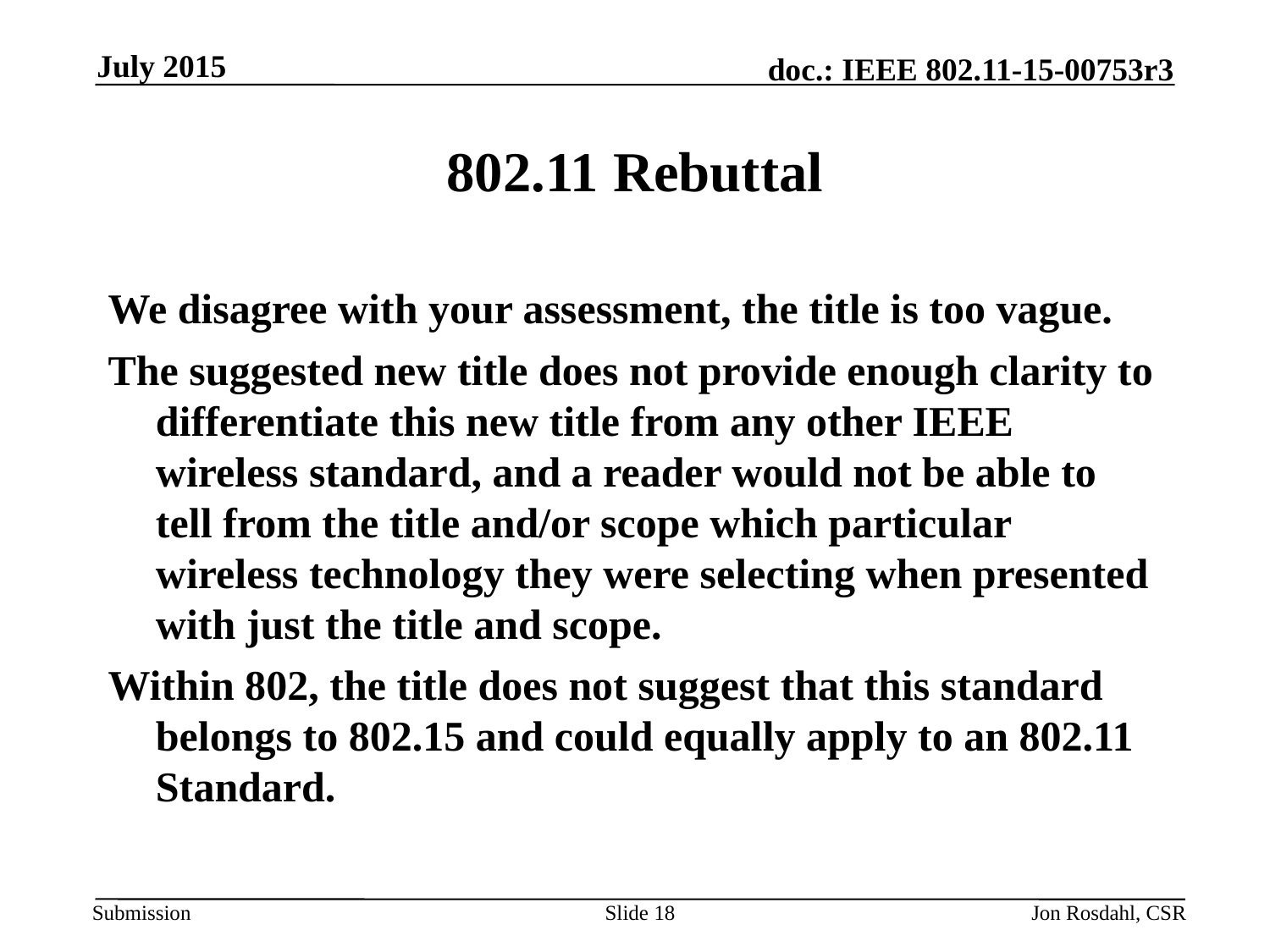

July 2015
# 802.11 Rebuttal
We disagree with your assessment, the title is too vague.
The suggested new title does not provide enough clarity to differentiate this new title from any other IEEE wireless standard, and a reader would not be able to tell from the title and/or scope which particular wireless technology they were selecting when presented with just the title and scope.
Within 802, the title does not suggest that this standard belongs to 802.15 and could equally apply to an 802.11 Standard.
Slide 18
Jon Rosdahl, CSR